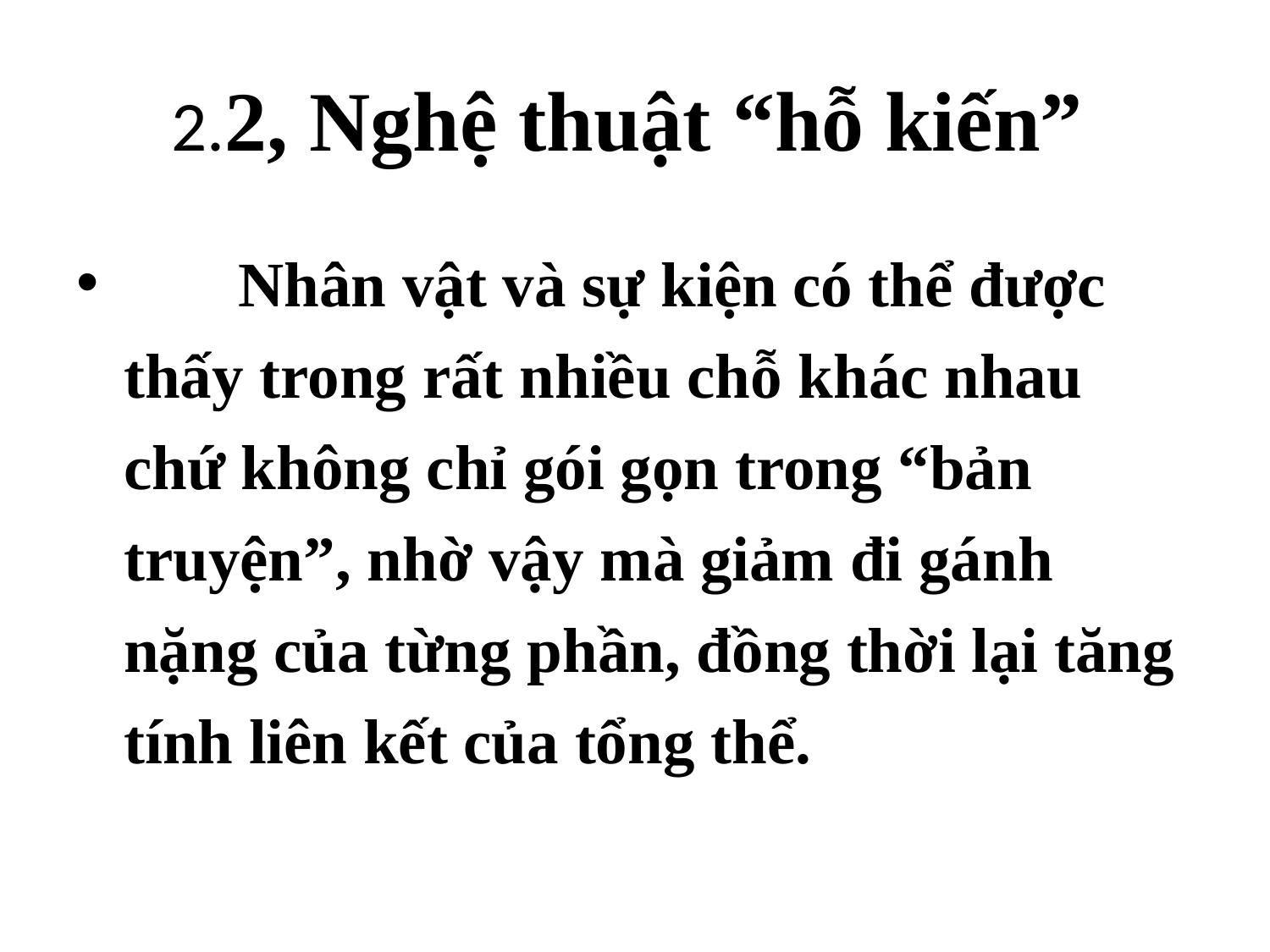

# 2.2, Nghệ thuật “hỗ kiến”
   Nhân vật và sự kiện có thể được thấy trong rất nhiều chỗ khác nhau chứ không chỉ gói gọn trong “bản truyện”, nhờ vậy mà giảm đi gánh nặng của từng phần, đồng thời lại tăng tính liên kết của tổng thể.